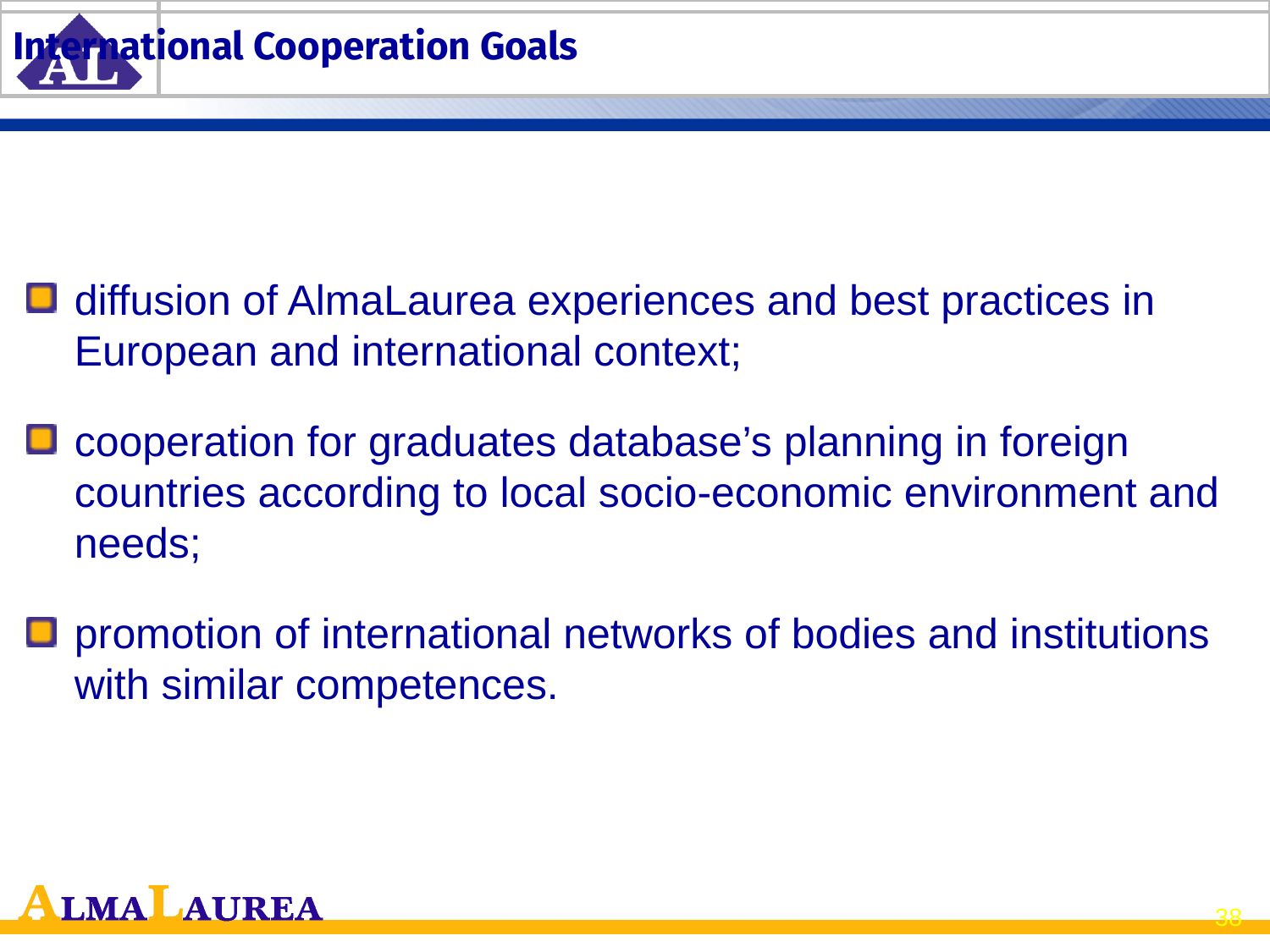

# International Cooperation Goals
diffusion of AlmaLaurea experiences and best practices in European and international context;
cooperation for graduates database’s planning in foreign countries according to local socio-economic environment and needs;
promotion of international networks of bodies and institutions with similar competences.

38